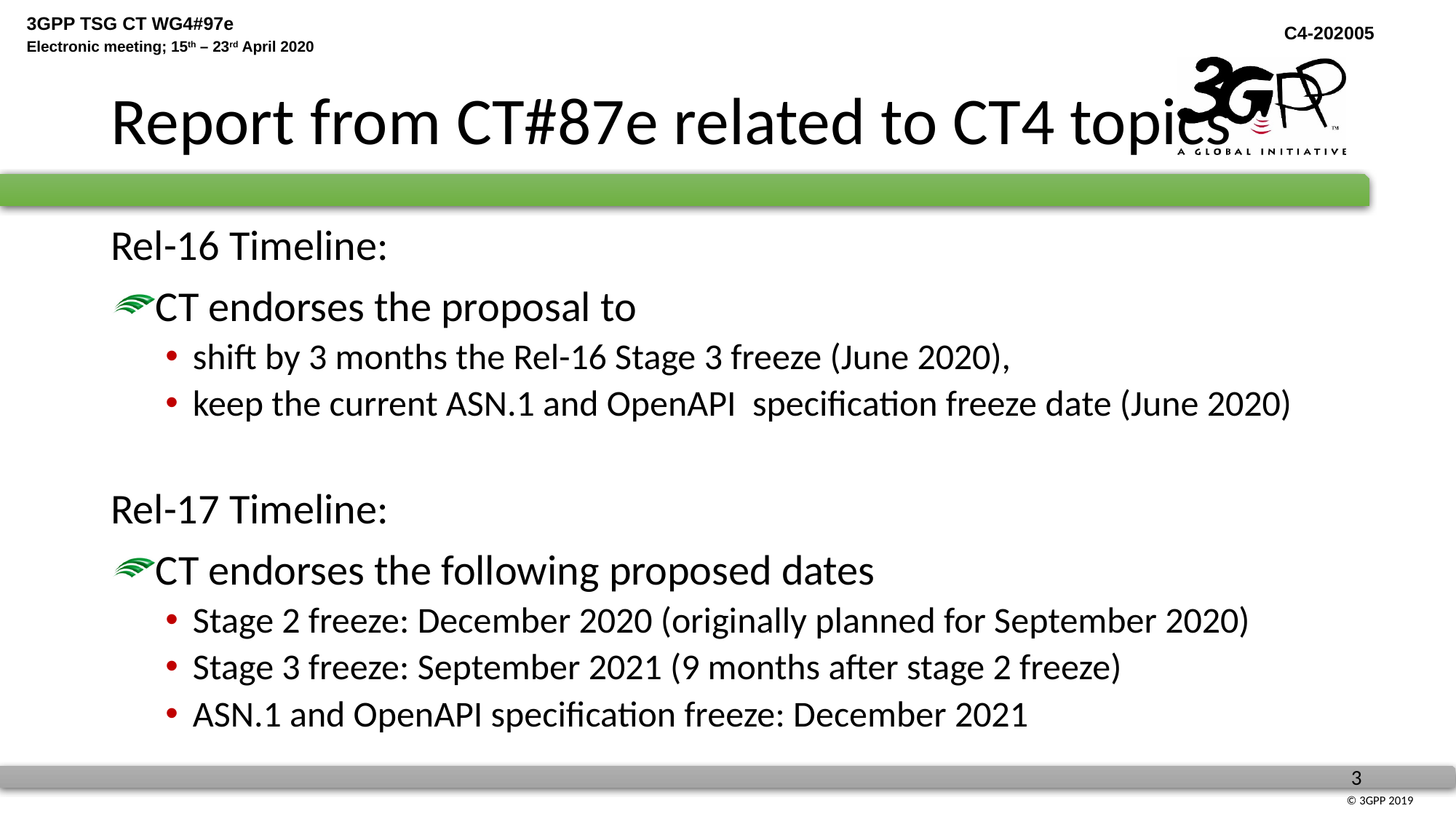

# Report from CT#87e related to CT4 topics
Rel-16 Timeline:
CT endorses the proposal to
shift by 3 months the Rel-16 Stage 3 freeze (June 2020),
keep the current ASN.1 and OpenAPI  specification freeze date (June 2020)

Rel-17 Timeline:
CT endorses the following proposed dates
Stage 2 freeze: December 2020 (originally planned for September 2020)
Stage 3 freeze: September 2021 (9 months after stage 2 freeze)
ASN.1 and OpenAPI specification freeze: December 2021